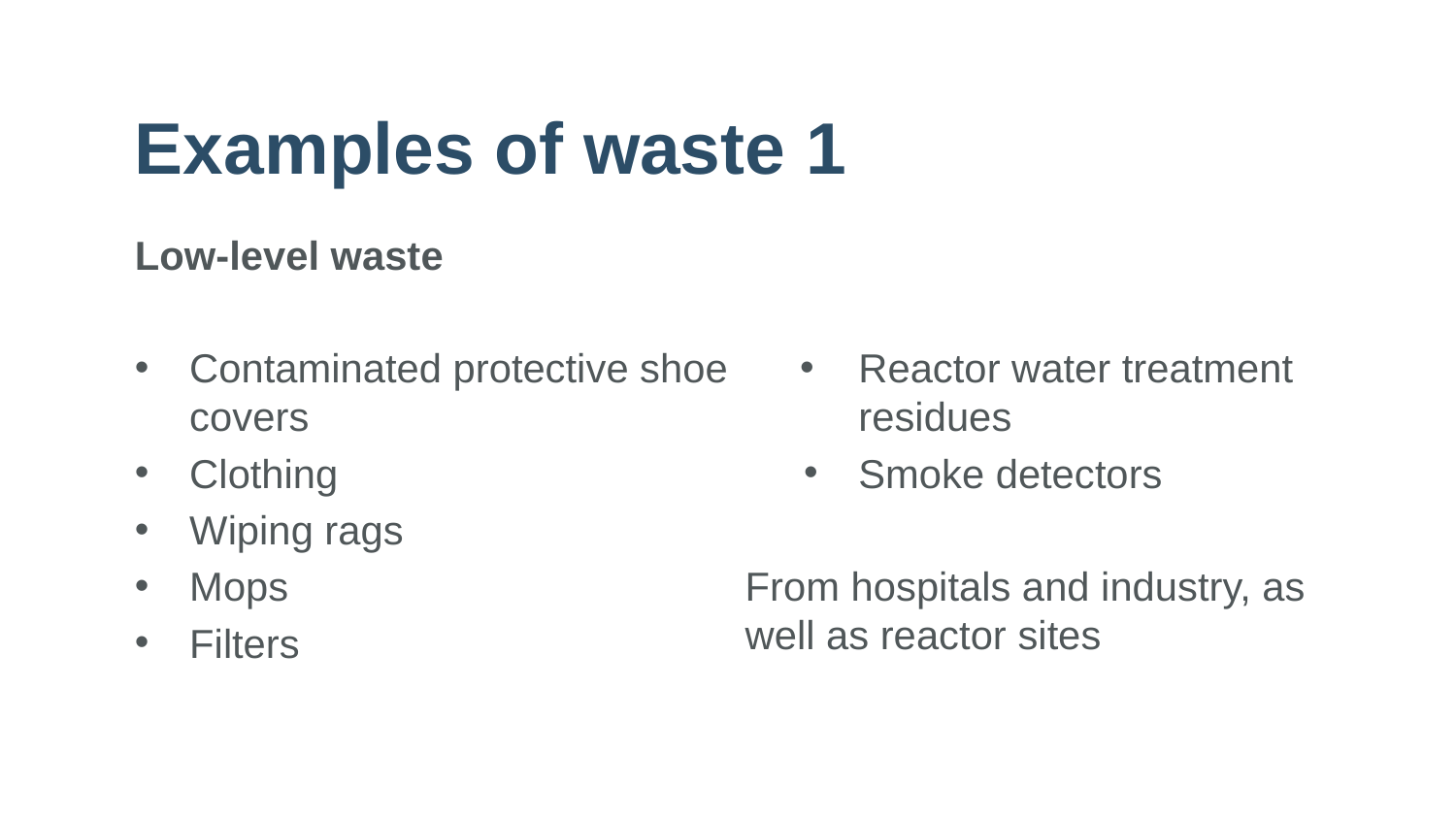

# Examples of waste 1
Low-level waste

Contaminated protective shoe covers
Clothing
Wiping rags
Mops
Filters

Reactor water treatment residues
Smoke detectors

From hospitals and industry, as well as reactor sites